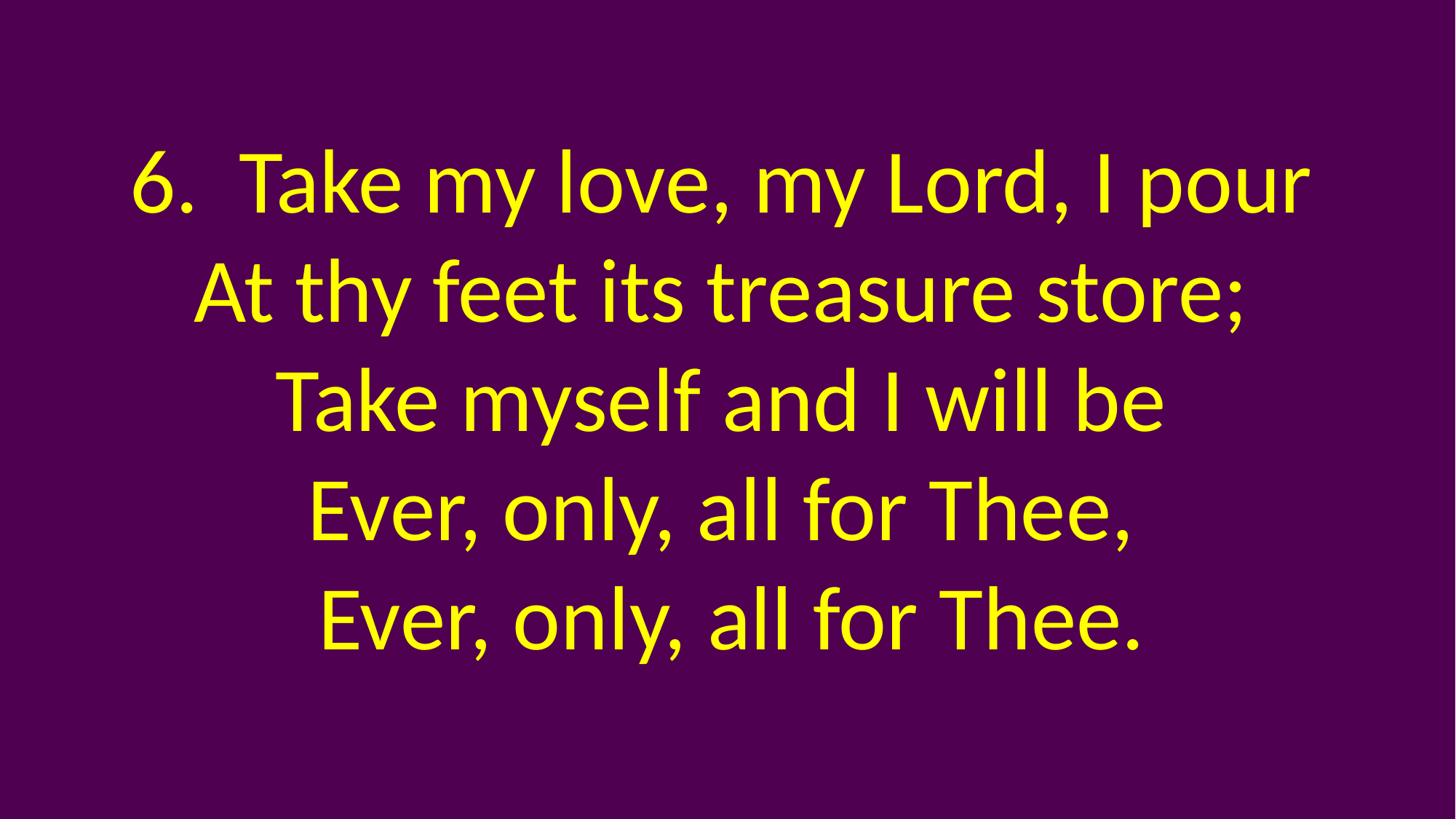

6. 	Take my love, my Lord, I pour
At thy feet its treasure store;
Take myself and I will be
Ever, only, all for Thee,
Ever, only, all for Thee.